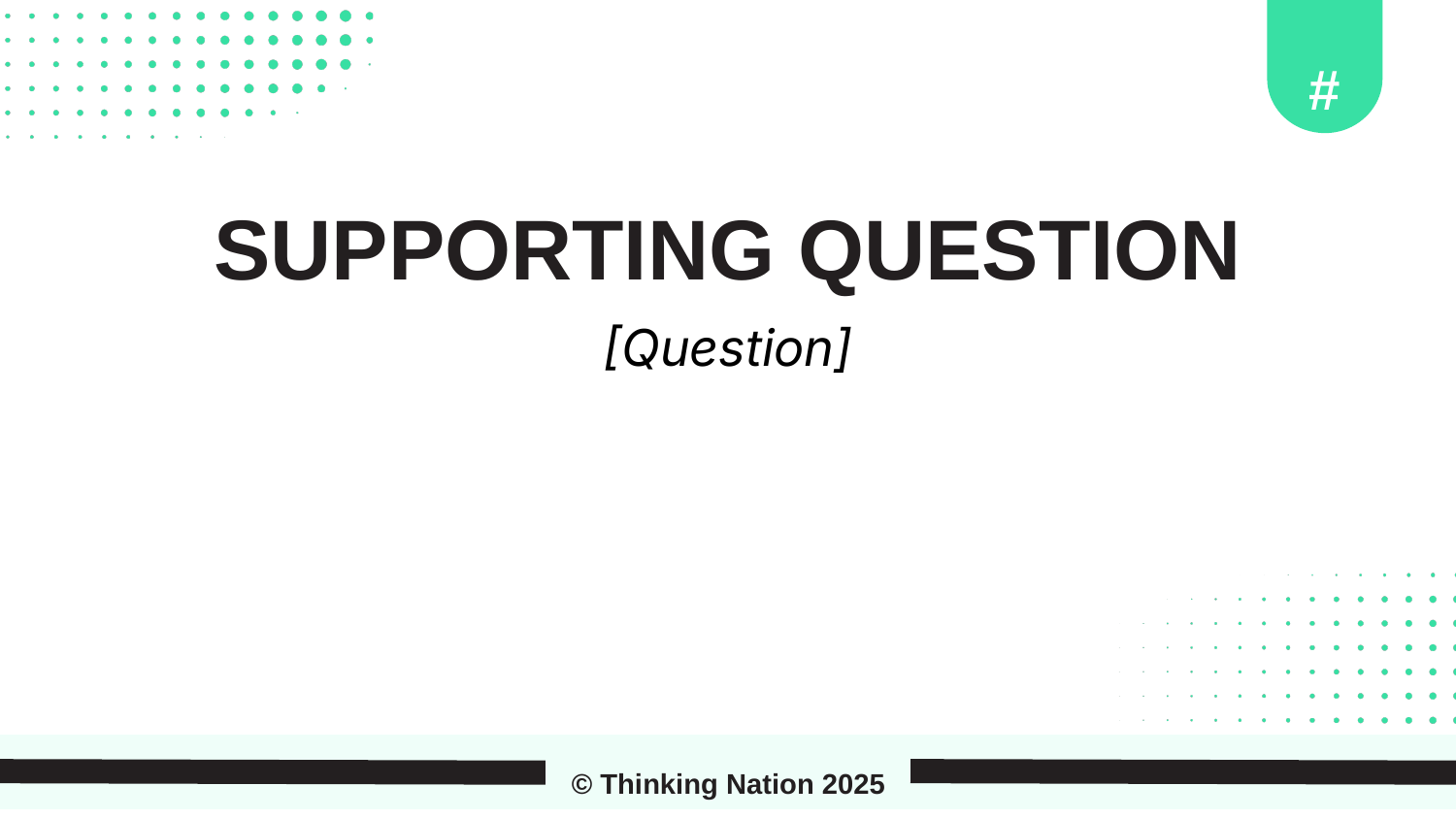

#
SUPPORTING QUESTION
[Question]

© Thinking Nation 2025